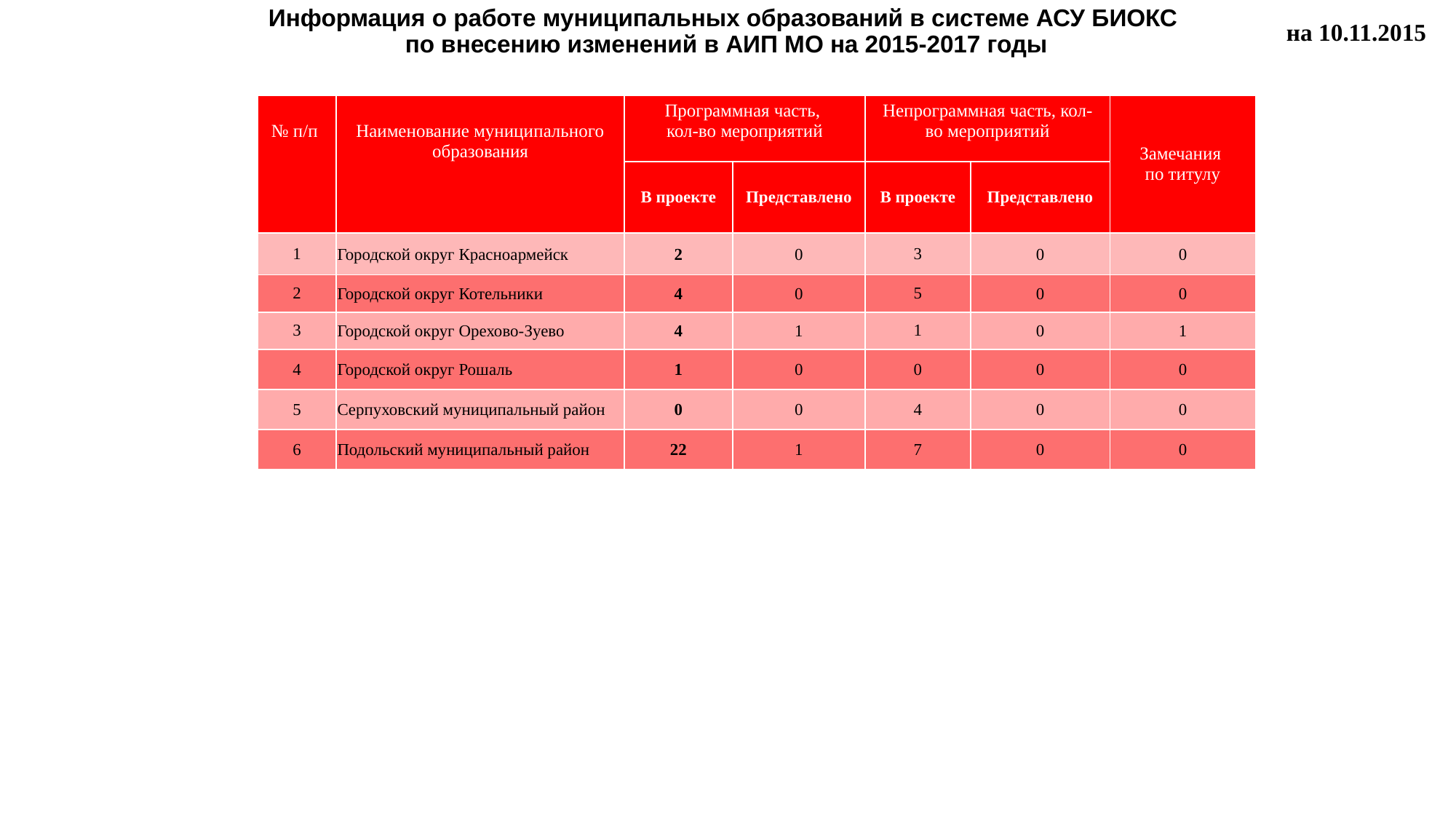

Информация о работе муниципальных образований в системе АСУ БИОКС
по внесению изменений в АИП МО на 2015-2017 годы
на 10.11.2015
| № п/п | Наименование муниципального образования | Программная часть, кол-во мероприятий |  | Непрограммная часть, кол-во мероприятий |  | Замечания по титулу |
| --- | --- | --- | --- | --- | --- | --- |
|  |  | В проекте | Представлено | В проекте | Представлено |  |
| 1 | Городской округ Красноармейск | 2 | 0 | 3 | 0 | 0 |
| 2 | Городской округ Котельники | 4 | 0 | 5 | 0 | 0 |
| 3 | Городской округ Орехово-Зуево | 4 | 1 | 1 | 0 | 1 |
| 4 | Городской округ Рошаль | 1 | 0 | 0 | 0 | 0 |
| 5 | Серпуховский муниципальный район | 0 | 0 | 4 | 0 | 0 |
| 6 | Подольский муниципальный район | 22 | 1 | 7 | 0 | 0 |